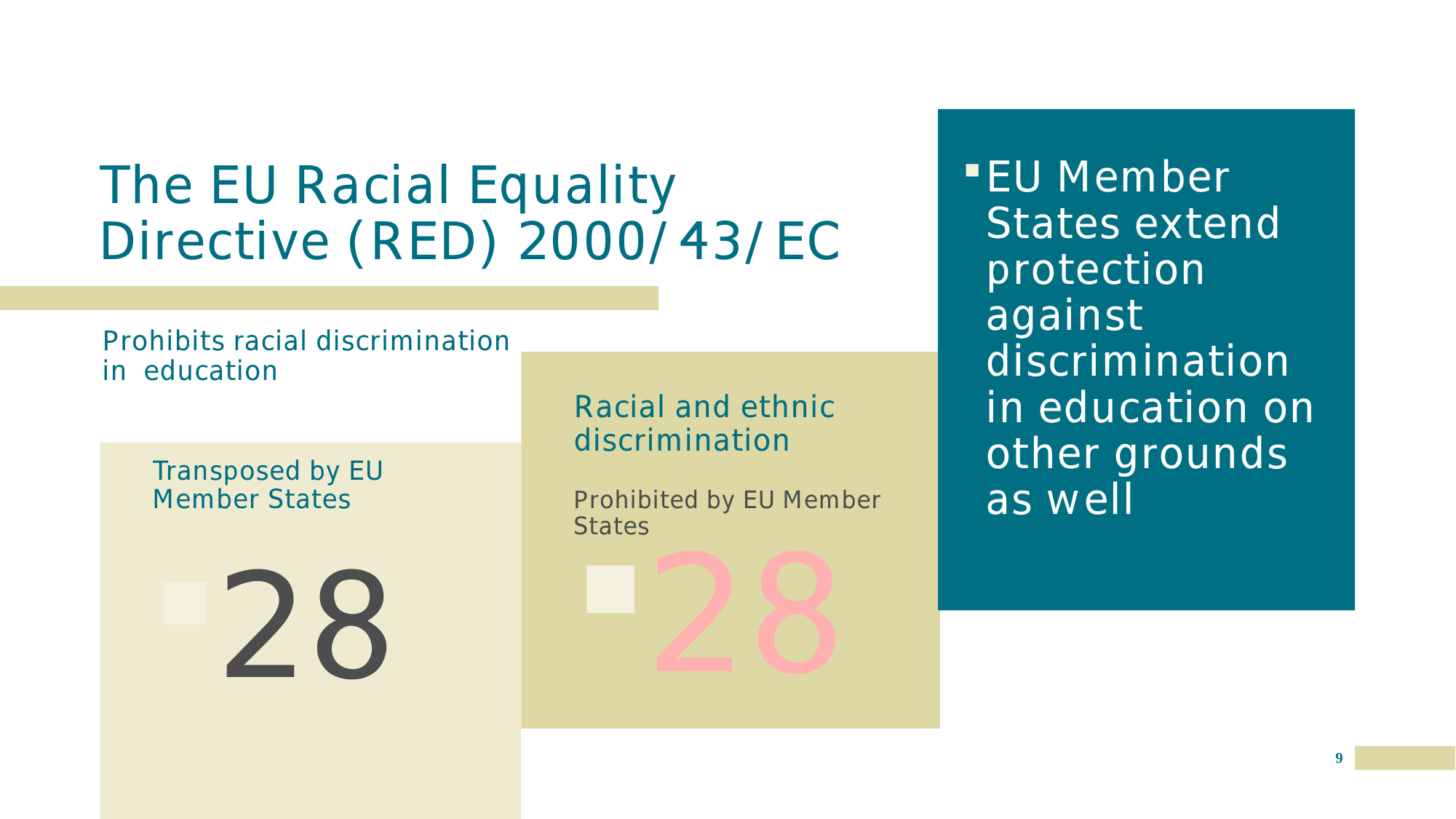

# The EU Racial Equality Directive (RED) 2000/43/EC
EU Member States extend protection against discrimination in education on other grounds as well

Prohibits racial discrimination in  education
Racial and ethnic discrimination
Transposed by EU Member States
Prohibited by EU Member States
28
28
9